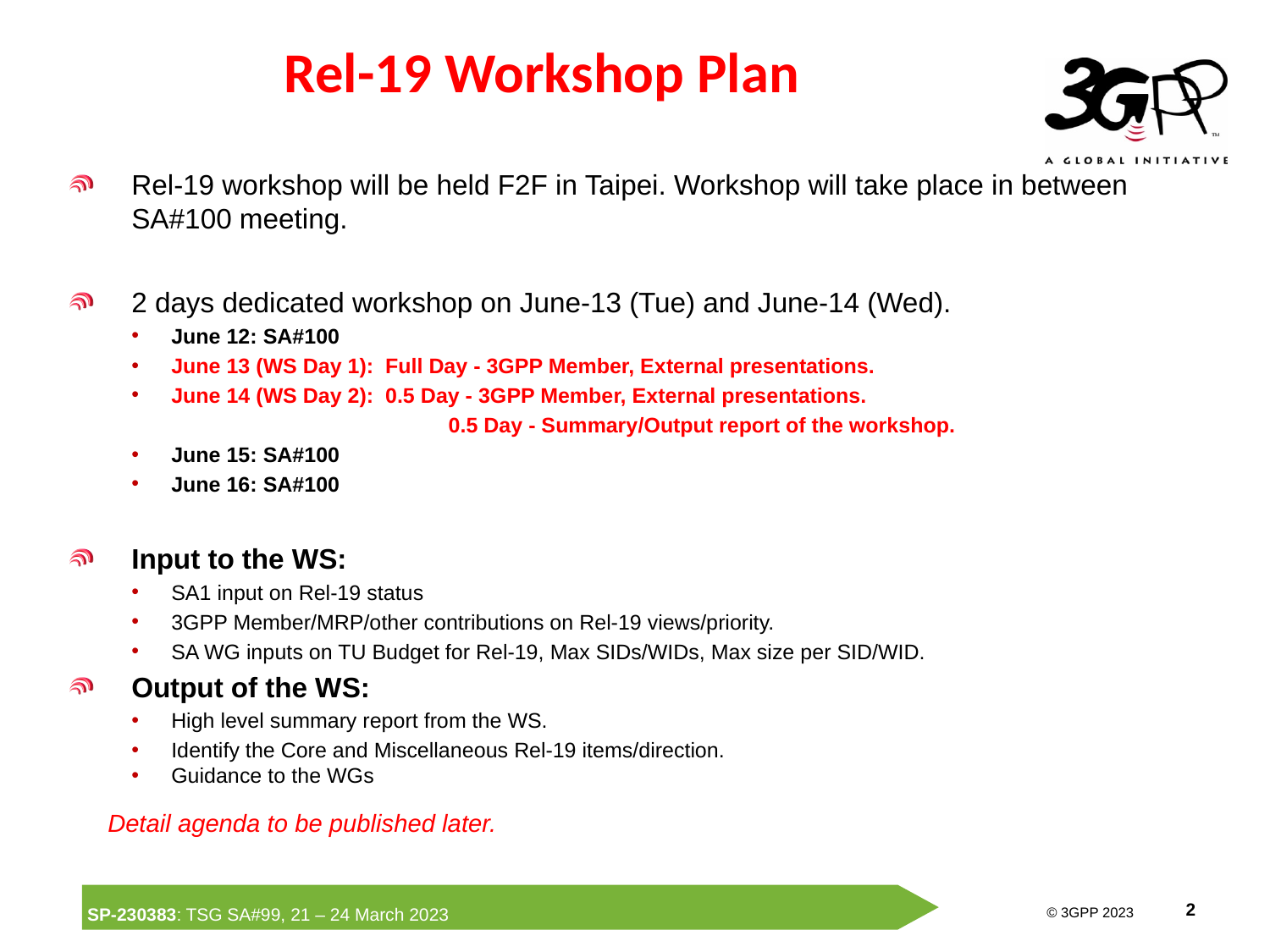

# Rel-19 Workshop Plan
Rel-19 workshop will be held F2F in Taipei. Workshop will take place in between SA#100 meeting.

2 days dedicated workshop on June-13 (Tue) and June-14 (Wed).
June 12: SA#100
June 13 (WS Day 1):  Full Day - 3GPP Member, External presentations.
June 14 (WS Day 2):  0.5 Day - 3GPP Member, External presentations.
        	                                0.5 Day - Summary/Output report of the workshop.
June 15: SA#100
June 16: SA#100

Input to the WS:
SA1 input on Rel-19 status
3GPP Member/MRP/other contributions on Rel-19 views/priority.
SA WG inputs on TU Budget for Rel-19, Max SIDs/WIDs, Max size per SID/WID.
Output of the WS:
High level summary report from the WS.
Identify the Core and Miscellaneous Rel-19 items/direction.
Guidance to the WGs
 Detail agenda to be published later.